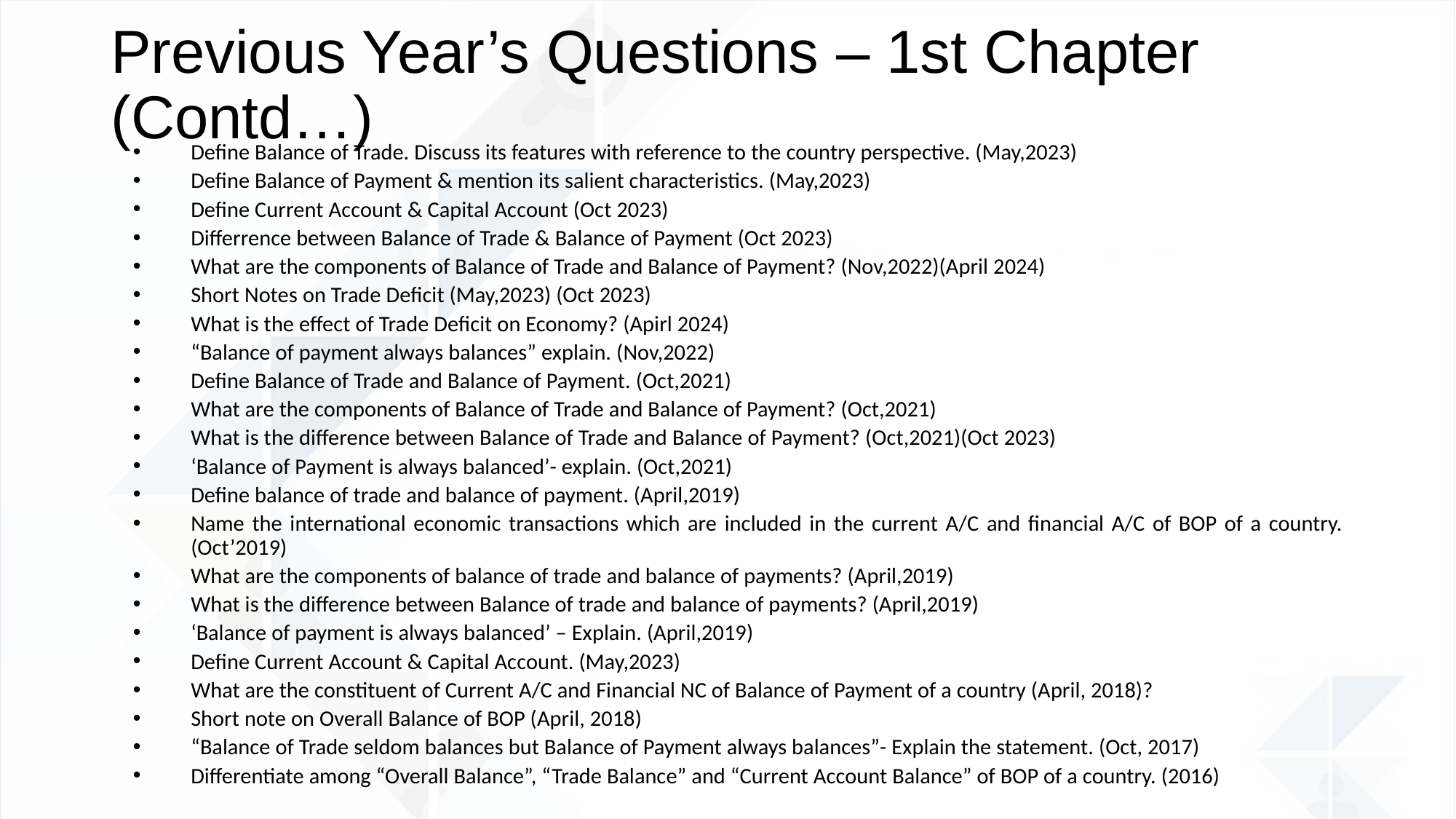

# Previous Year’s Questions – 1st Chapter (Contd…)
Define Balance of Trade. Discuss its features with reference to the country perspective. (May,2023)
Define Balance of Payment & mention its salient characteristics. (May,2023)
Define Current Account & Capital Account (Oct 2023)
Differrence between Balance of Trade & Balance of Payment (Oct 2023)
What are the components of Balance of Trade and Balance of Payment? (Nov,2022)(April 2024)
Short Notes on Trade Deficit (May,2023) (Oct 2023)
What is the effect of Trade Deficit on Economy? (Apirl 2024)
“Balance of payment always balances” explain. (Nov,2022)
Define Balance of Trade and Balance of Payment. (Oct,2021)
What are the components of Balance of Trade and Balance of Payment? (Oct,2021)
What is the difference between Balance of Trade and Balance of Payment? (Oct,2021)(Oct 2023)
‘Balance of Payment is always balanced’- explain. (Oct,2021)
Define balance of trade and balance of payment. (April,2019)
Name the international economic transactions which are included in the current A/C and financial A/C of BOP of a country. (Oct’2019)
What are the components of balance of trade and balance of payments? (April,2019)
What is the difference between Balance of trade and balance of payments? (April,2019)
‘Balance of payment is always balanced’ – Explain. (April,2019)
Define Current Account & Capital Account. (May,2023)
What are the constituent of Current A/C and Financial NC of Balance of Payment of a country (April, 2018)?
Short note on Overall Balance of BOP (April, 2018)
“Balance of Trade seldom balances but Balance of Payment always balances”- Explain the statement. (Oct, 2017)
Differentiate among “Overall Balance”, “Trade Balance” and “Current Account Balance” of BOP of a country. (2016)